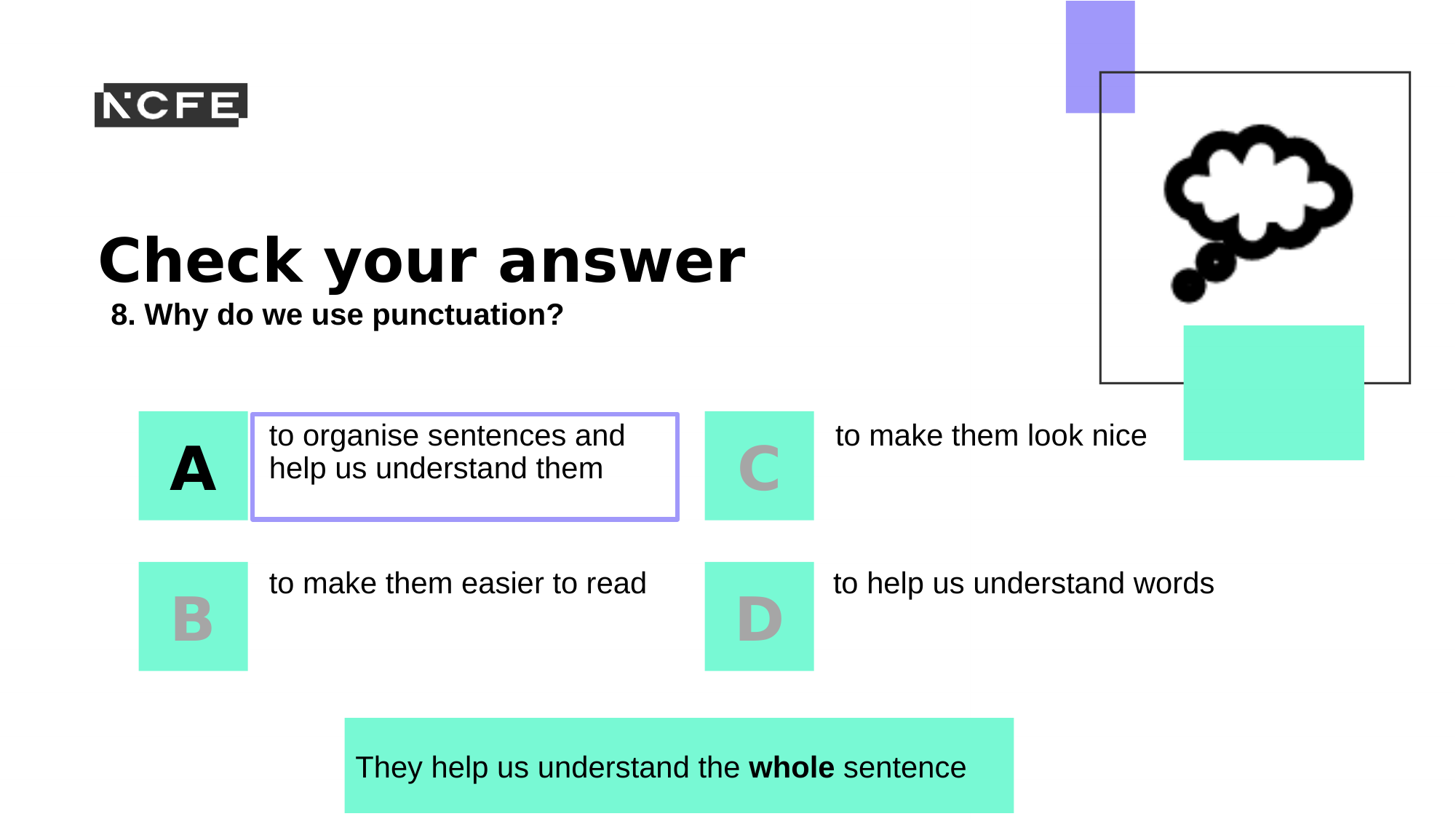

8. Why do we use punctuation?

to organise sentences and help us understand them

to make them look nice

to make them easier to read

to help us understand words

They help us understand the whole sentence